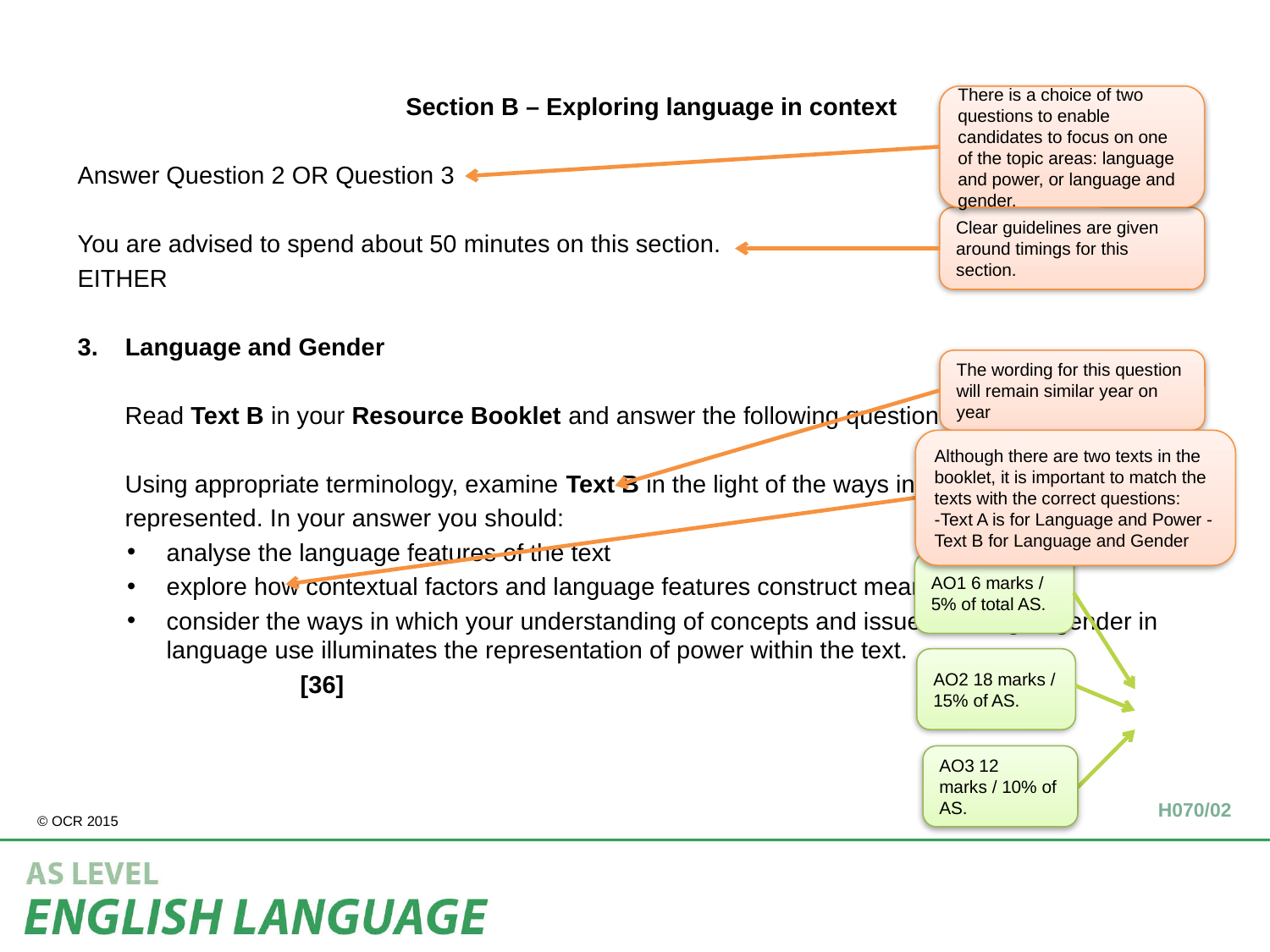

Section B – Exploring language in context

Answer Question 2 OR Question 3

You are advised to spend about 50 minutes on this section.
EITHER

3.    Language and Gender

       Read Text B in your Resource Booklet and answer the following question.

       Using appropriate terminology, examine Text B in the light of the ways in which power is
       represented. In your answer you should:
analyse the language features of the text
explore how contextual factors and language features construct meanings
consider the ways in which your understanding of concepts and issues relating to gender in language use illuminates the representation of power within the text.
								       [36]

There is a choice of two questions to enable candidates to focus on one of the topic areas: language and power, or language and gender.
Clear guidelines are given around timings for this section.
The wording for this question will remain similar year on year
Although there are two texts in the booklet, it is important to match the texts with the correct questions:
-Text A is for Language and Power -Text B for Language and Gender

AO1 6 marks / 5% of total AS.

AO2 18 marks / 15% of AS.
AO3 12 marks / 10% of AS.